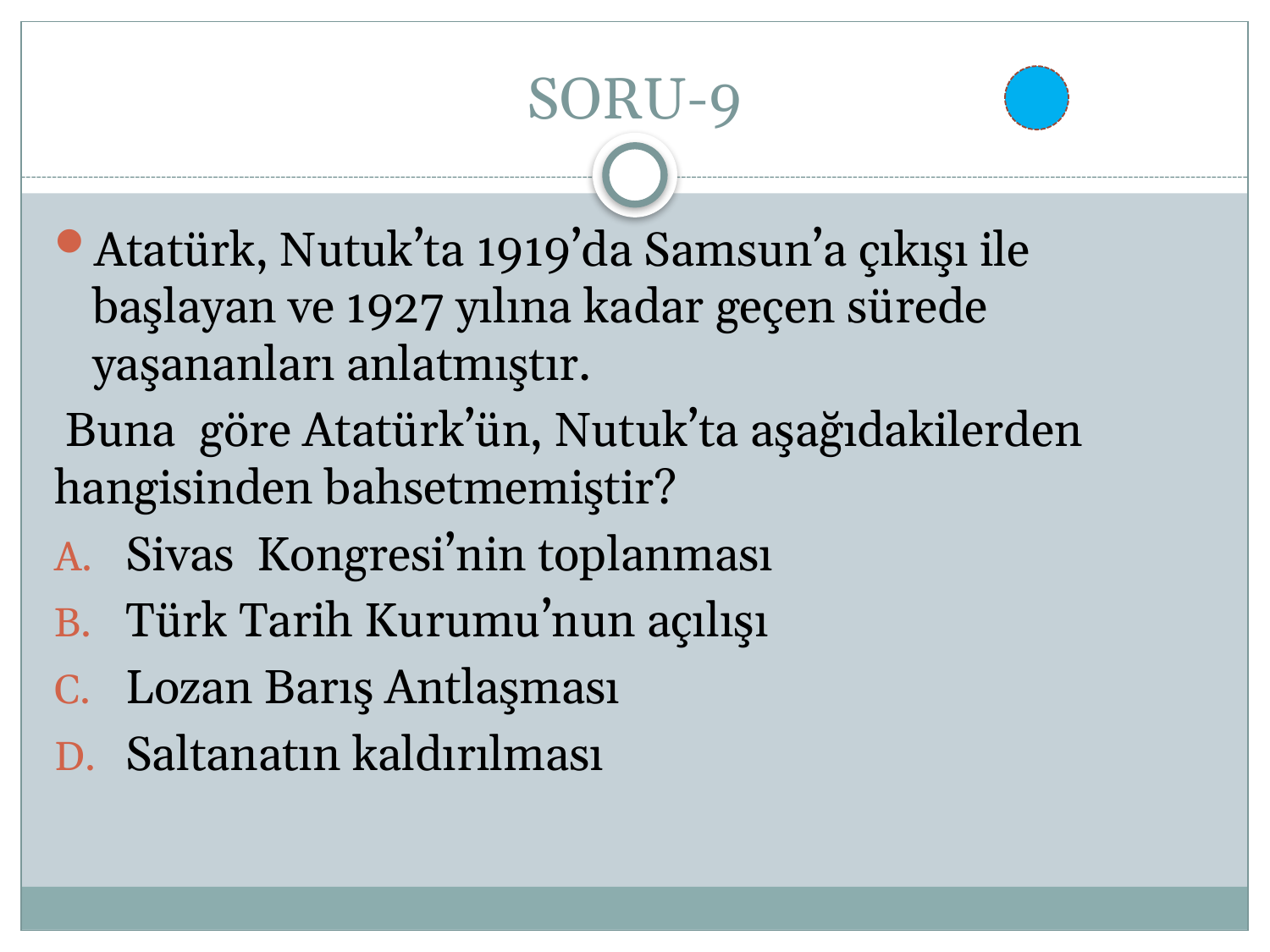

# SORU-9

Atatürk, Nutuk’ta 1919’da Samsun’a çıkışı ile başlayan ve 1927 yılına kadar geçen sürede yaşananları anlatmıştır.
 Buna  göre Atatürk’ün, Nutuk’ta aşağıdakilerden hangisinden bahsetmemiştir?
Sivas  Kongresi’nin toplanması
Türk Tarih Kurumu’nun açılışı
Lozan Barış Antlaşması
Saltanatın kaldırılması